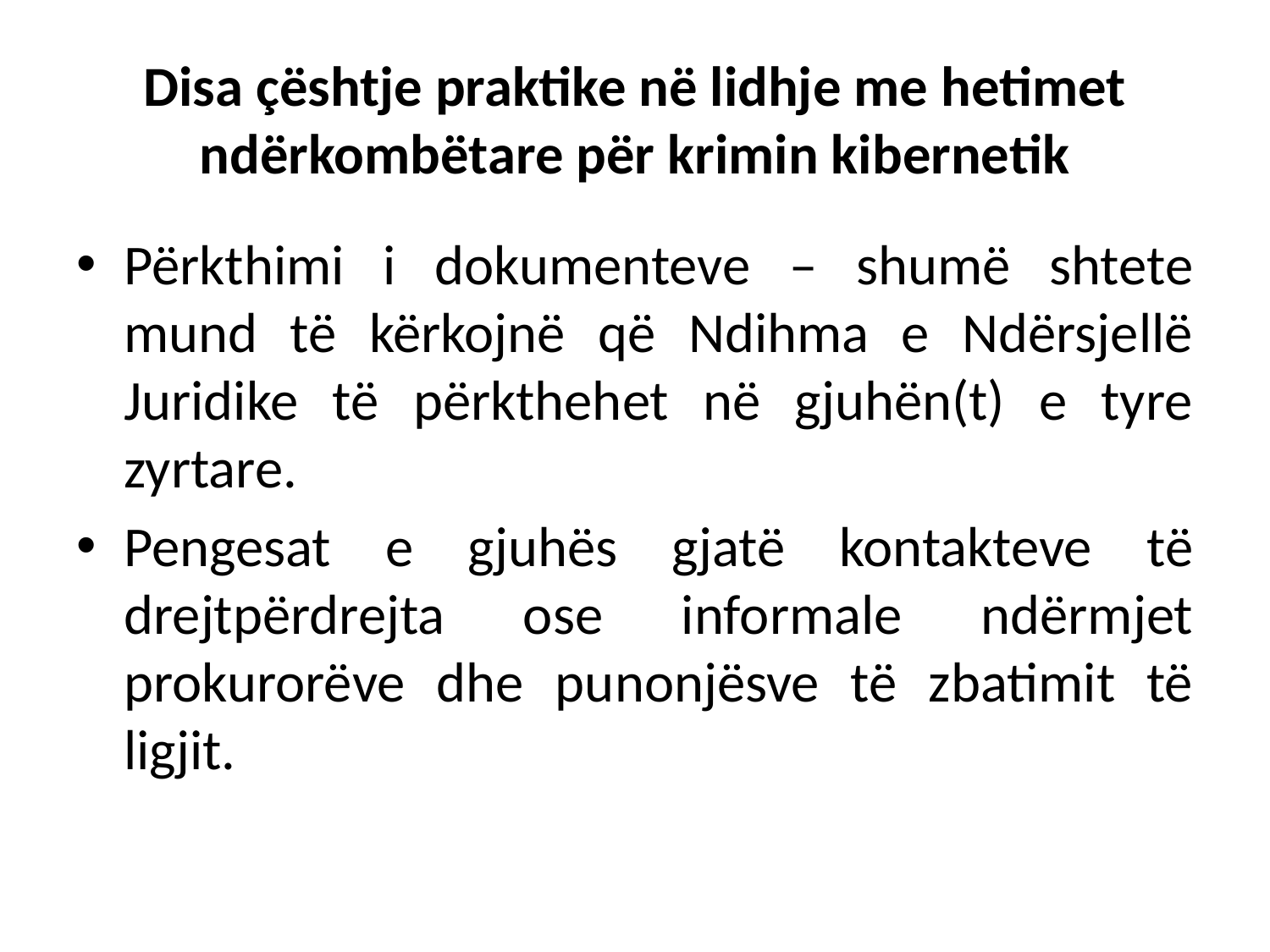

# Disa çështje praktike në lidhje me hetimet ndërkombëtare për krimin kibernetik
Përkthimi i dokumenteve – shumë shtete mund të kërkojnë që Ndihma e Ndërsjellë Juridike të përkthehet në gjuhën(t) e tyre zyrtare.
Pengesat e gjuhës gjatë kontakteve të drejtpërdrejta ose informale ndërmjet prokurorëve dhe punonjësve të zbatimit të ligjit.